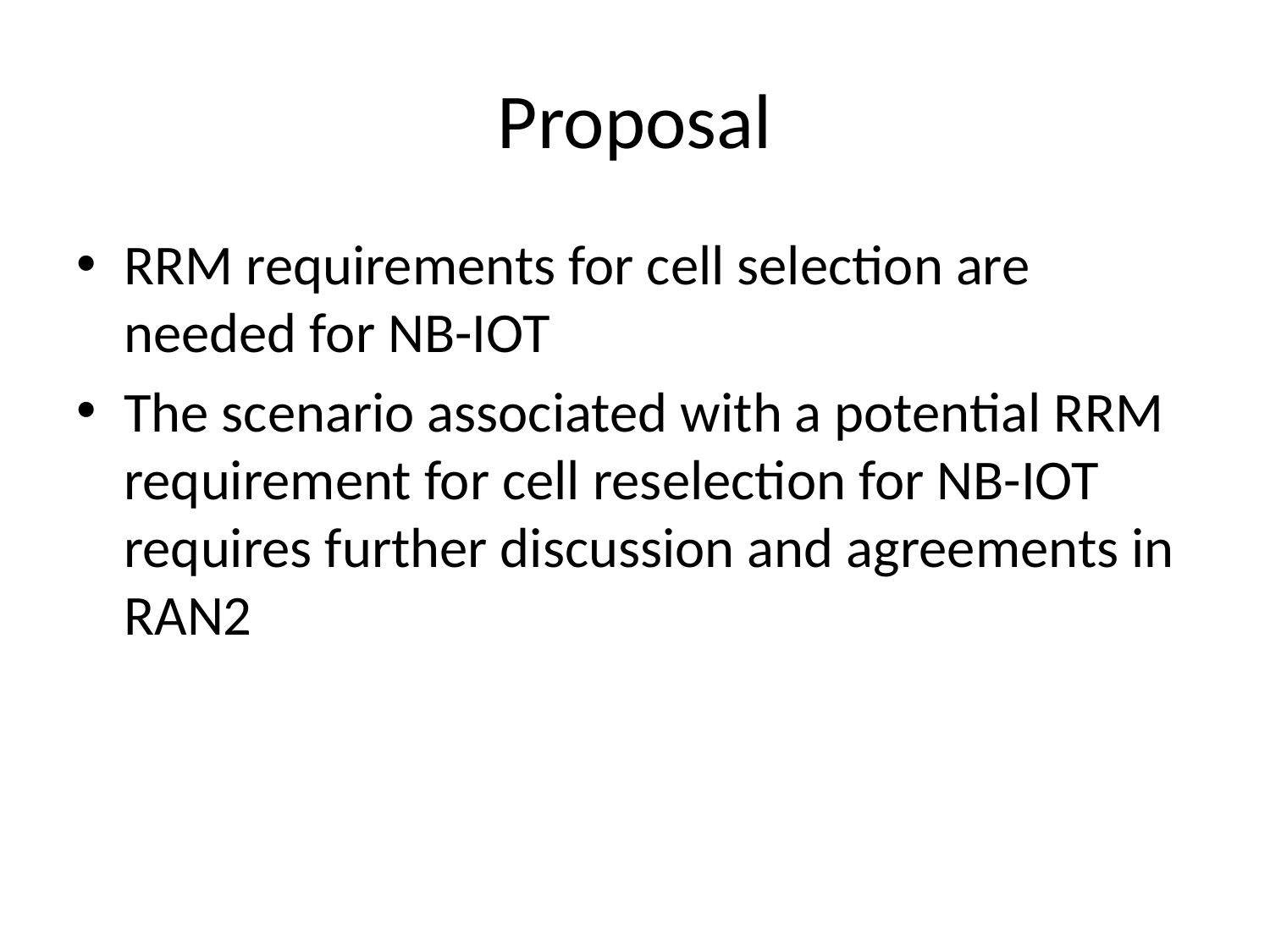

# Proposal
RRM requirements for cell selection are needed for NB-IOT
The scenario associated with a potential RRM requirement for cell reselection for NB-IOT requires further discussion and agreements in RAN2